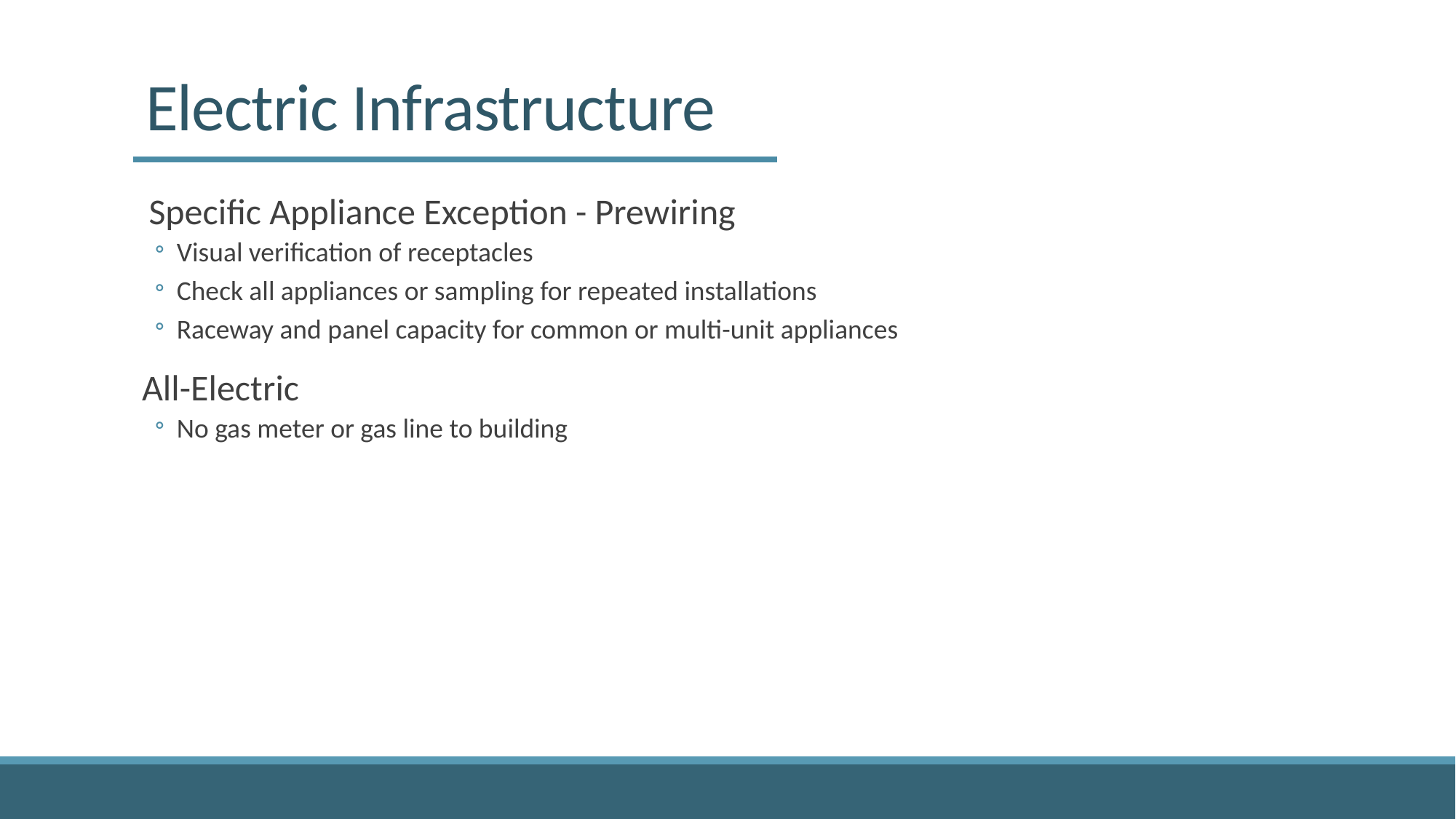

# Electric Infrastructure
 Specific Appliance Exception - Prewiring
Visual verification of receptacles
Check all appliances or sampling for repeated installations
Raceway and panel capacity for common or multi-unit appliances
All-Electric
No gas meter or gas line to building